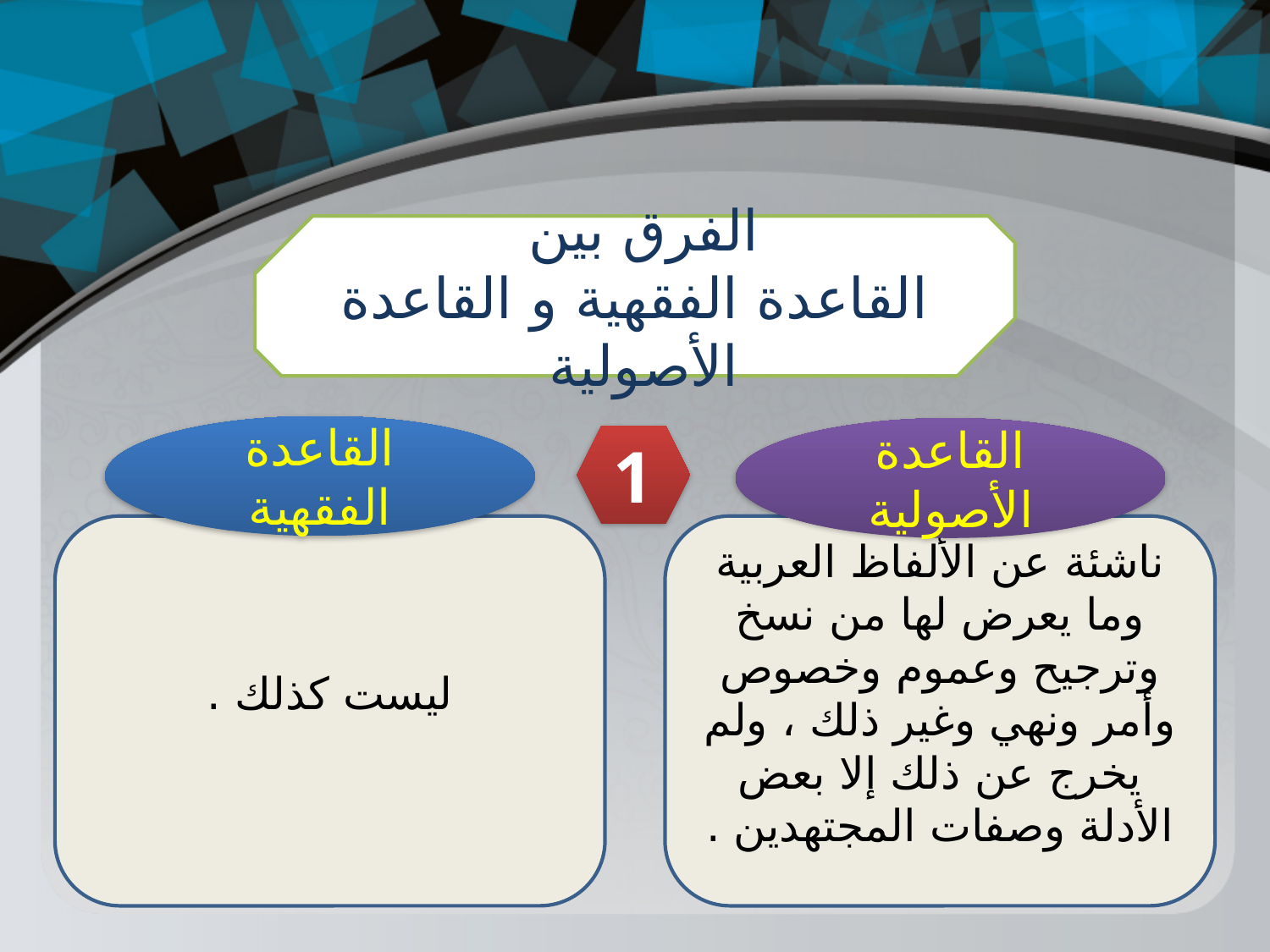

الفرق بين
القاعدة الفقهية و القاعدة الأصولية
القاعدة الفقهية
القاعدة الأصولية
1
ليست كذلك .

ناشئة عن الألفاظ العربية وما يعرض لها من نسخ وترجيح وعموم وخصوص وأمر ونهي وغير ذلك ، ولم يخرج عن ذلك إلا بعض الأدلة وصفات المجتهدين .